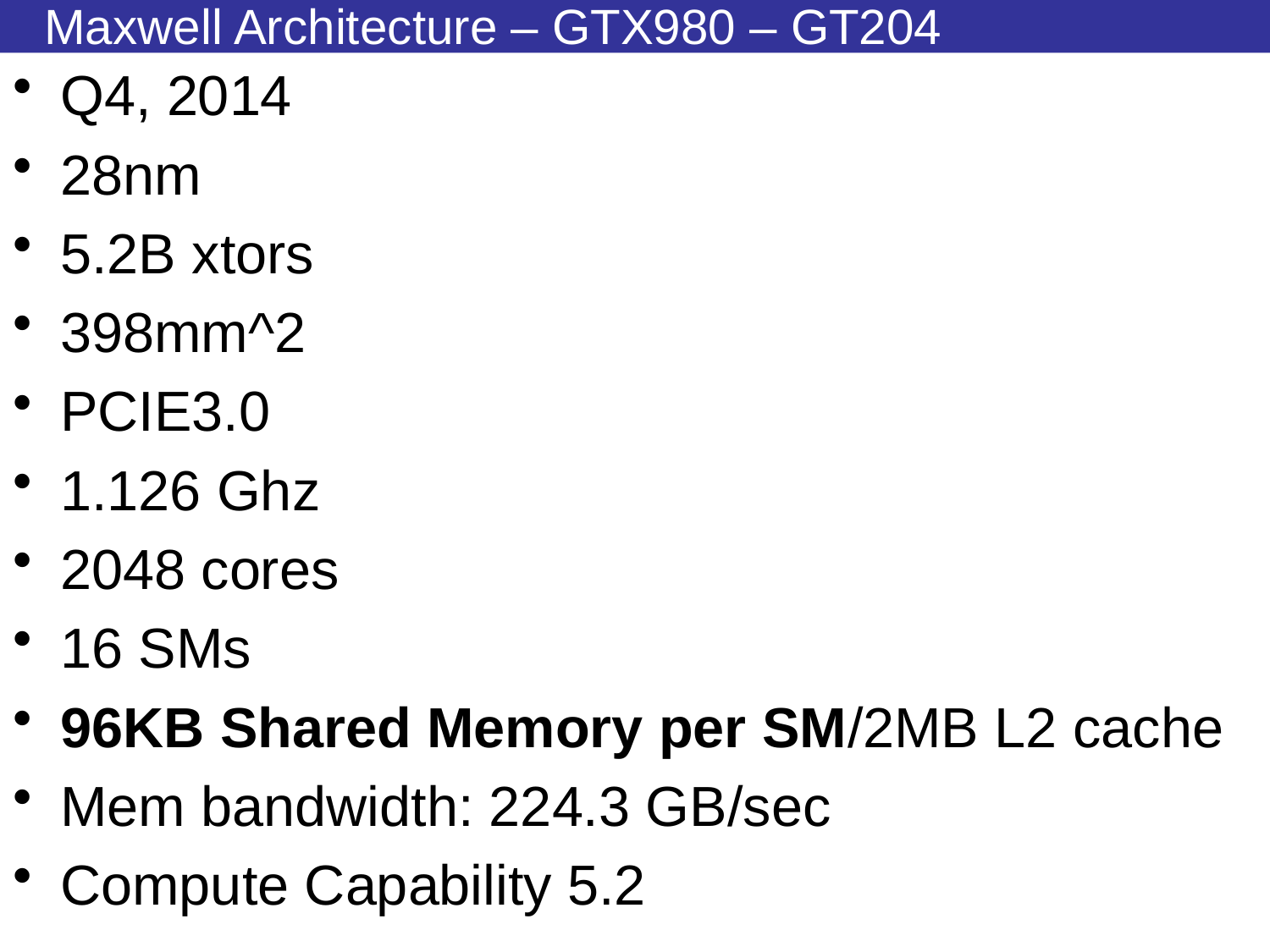

# Maxwell Architecture – GTX980 – GT204
Q4, 2014
28nm
5.2B xtors
398mm^2
PCIE3.0
1.126 Ghz
2048 cores
16 SMs
96KB Shared Memory per SM/2MB L2 cache
Mem bandwidth: 224.3 GB/sec
Compute Capability 5.2